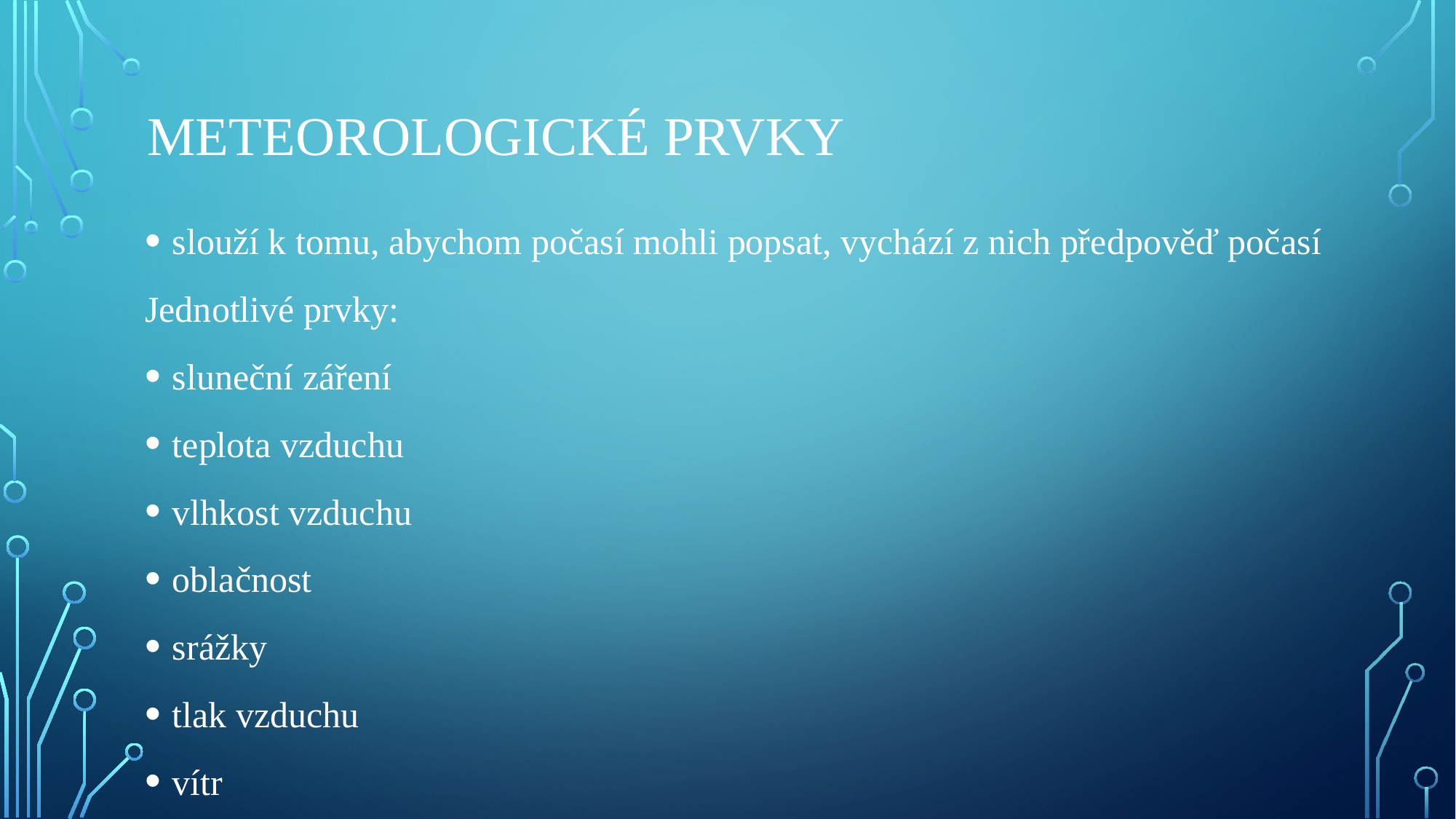

# Meteorologické prvky
slouží k tomu, abychom počasí mohli popsat, vychází z nich předpověď počasí
Jednotlivé prvky:
sluneční záření
teplota vzduchu
vlhkost vzduchu
oblačnost
srážky
tlak vzduchu
vítr